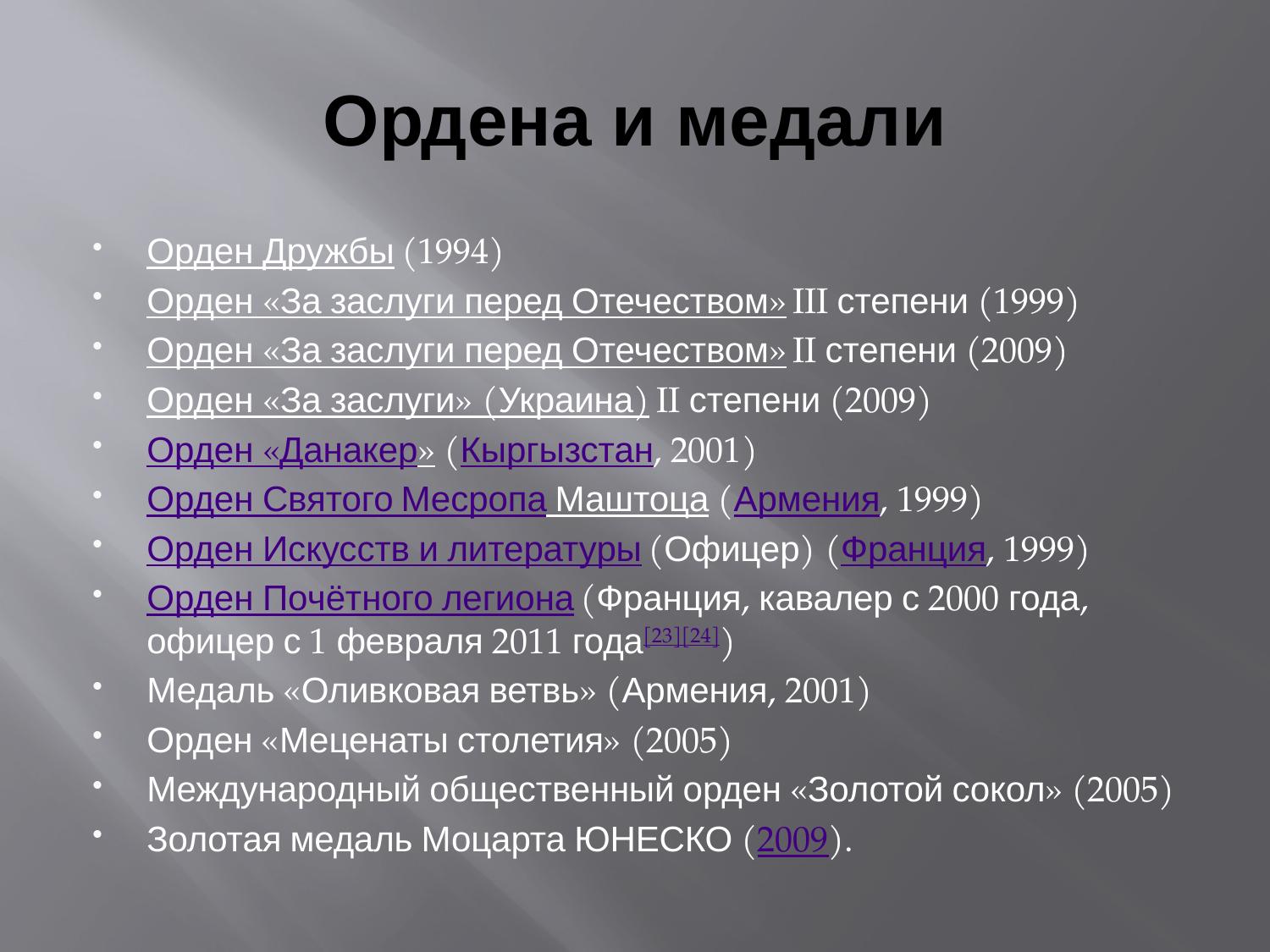

# Ордена и медали
Орден Дружбы (1994)
Орден «За заслуги перед Отечеством» III степени (1999)
Орден «За заслуги перед Отечеством» II степени (2009)
Орден «За заслуги» (Украина) II степени (2009)
Орден «Данакер» (Кыргызстан, 2001)
Орден Святого Месропа Маштоца (Армения, 1999)
Орден Искусств и литературы (Офицер) (Франция, 1999)
Орден Почётного легиона (Франция, кавалер с 2000 года, офицер с 1 февраля 2011 года[23][24])
Медаль «Оливковая ветвь» (Армения, 2001)
Орден «Меценаты столетия» (2005)
Международный общественный орден «Золотой сокол» (2005)
Золотая медаль Моцарта ЮНЕСКО (2009).